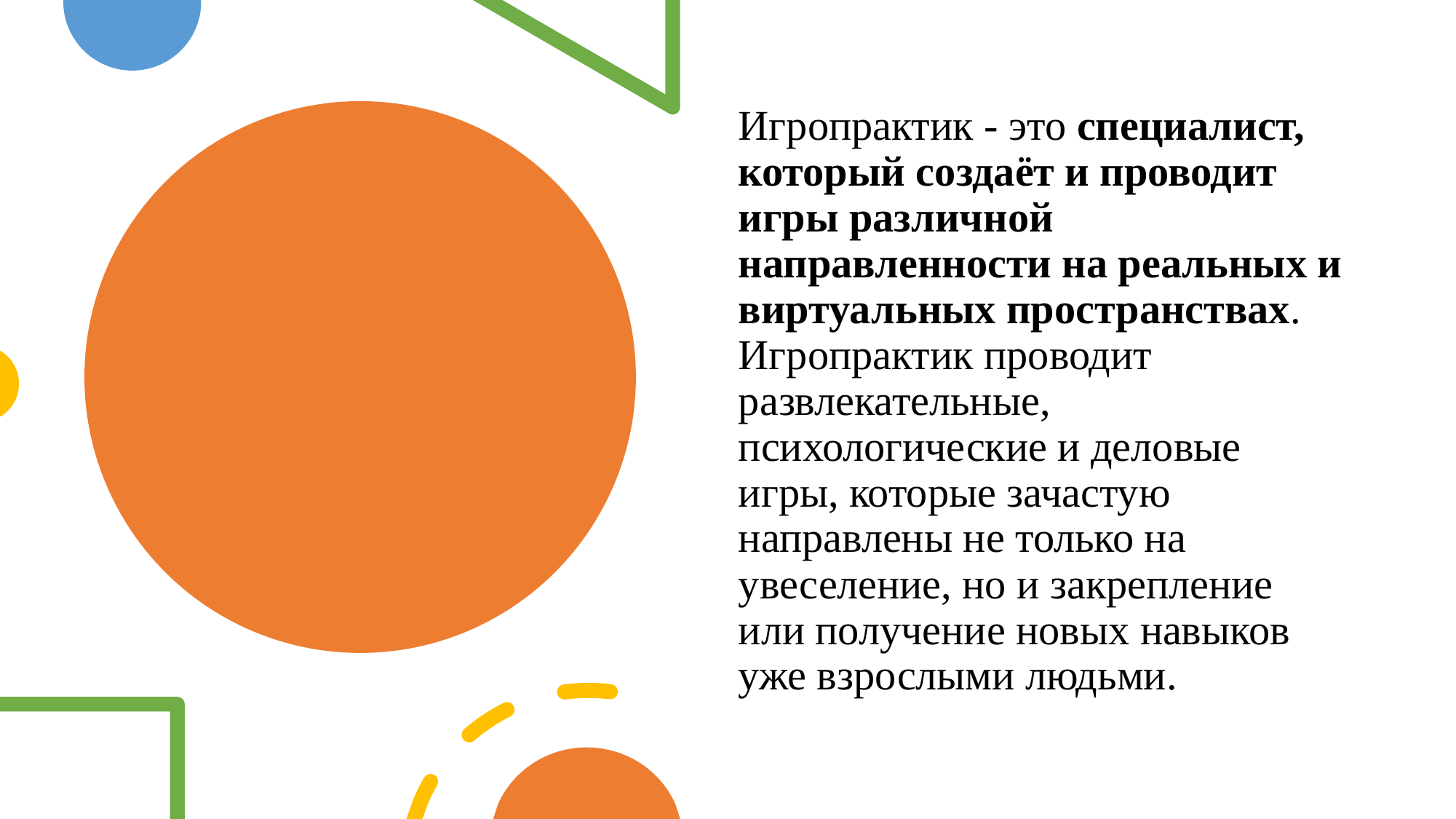

Игропрактик - это специалист, который создаёт и проводит игры различной направленности на реальных и виртуальных пространствах. Игропрактик проводит развлекательные, психологические и деловые игры, которые зачастую направлены не только на увеселение, но и закрепление или получение новых навыков уже взрослыми людьми.